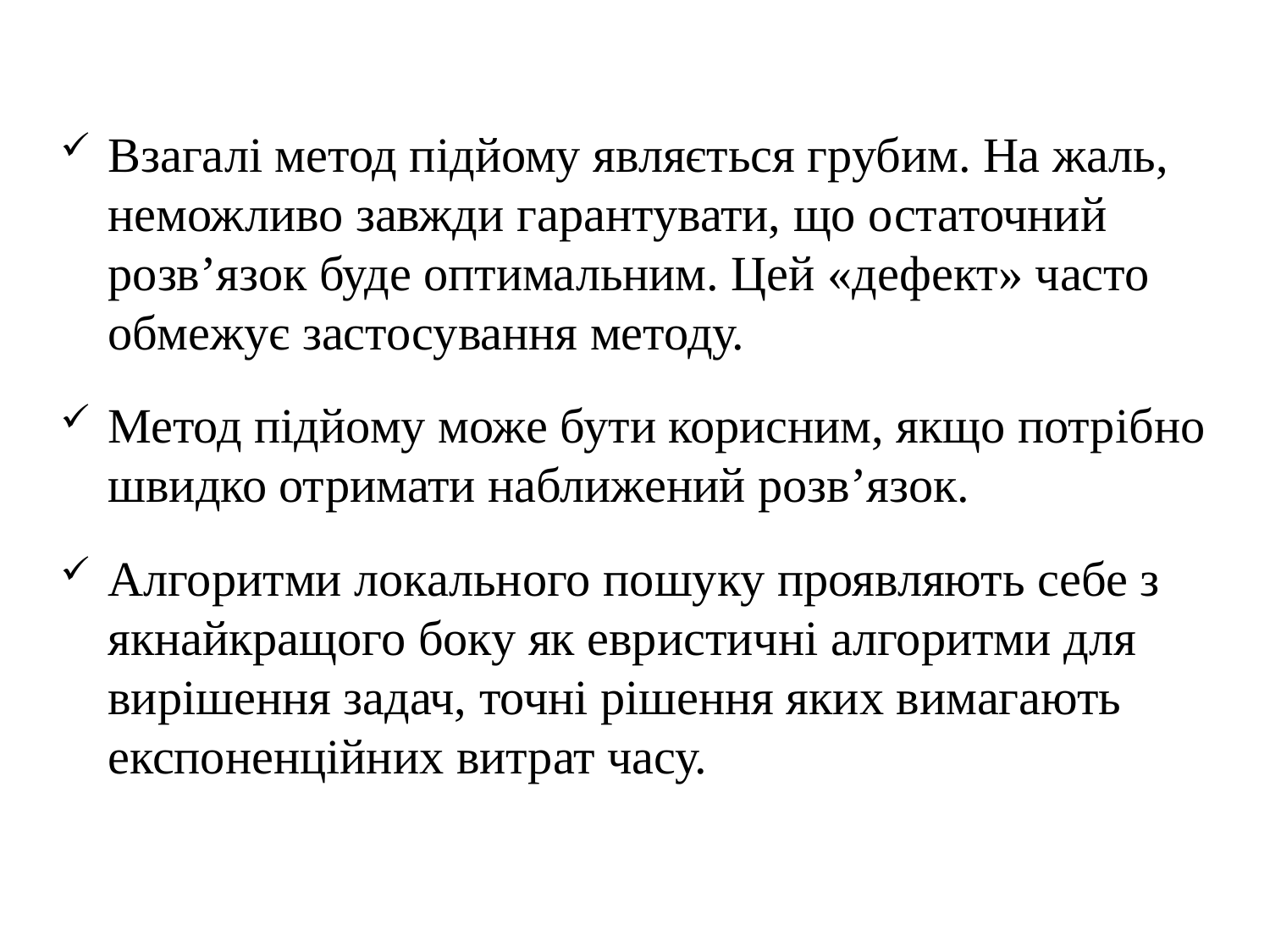

Взагалі метод підйому являється грубим. На жаль, неможливо завжди гарантувати, що остаточний розв’язок буде оптимальним. Цей «дефект» часто обмежує застосування методу.

Метод підйому може бути корисним, якщо потрібно швидко отримати наближений розв’язок.

Алгоритми локального пошуку проявляють себе з якнайкращого боку як евристичні алгоритми для вирішення задач, точні рішення яких вимагають експоненційних витрат часу.